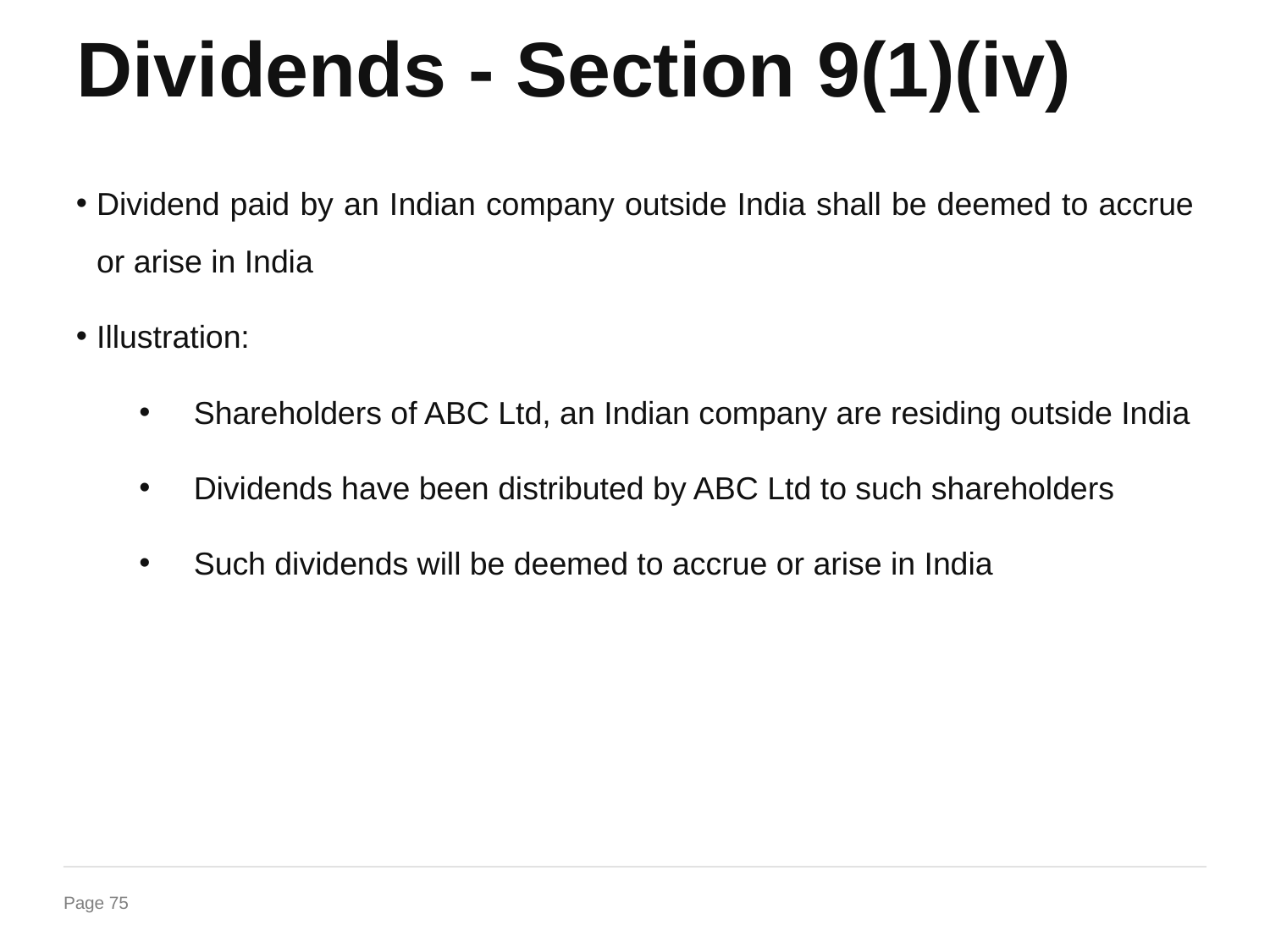

# Dividends - Section 9(1)(iv)
Dividend paid by an Indian company outside India shall be deemed to accrue or arise in India
Illustration:
Shareholders of ABC Ltd, an Indian company are residing outside India
Dividends have been distributed by ABC Ltd to such shareholders
Such dividends will be deemed to accrue or arise in India